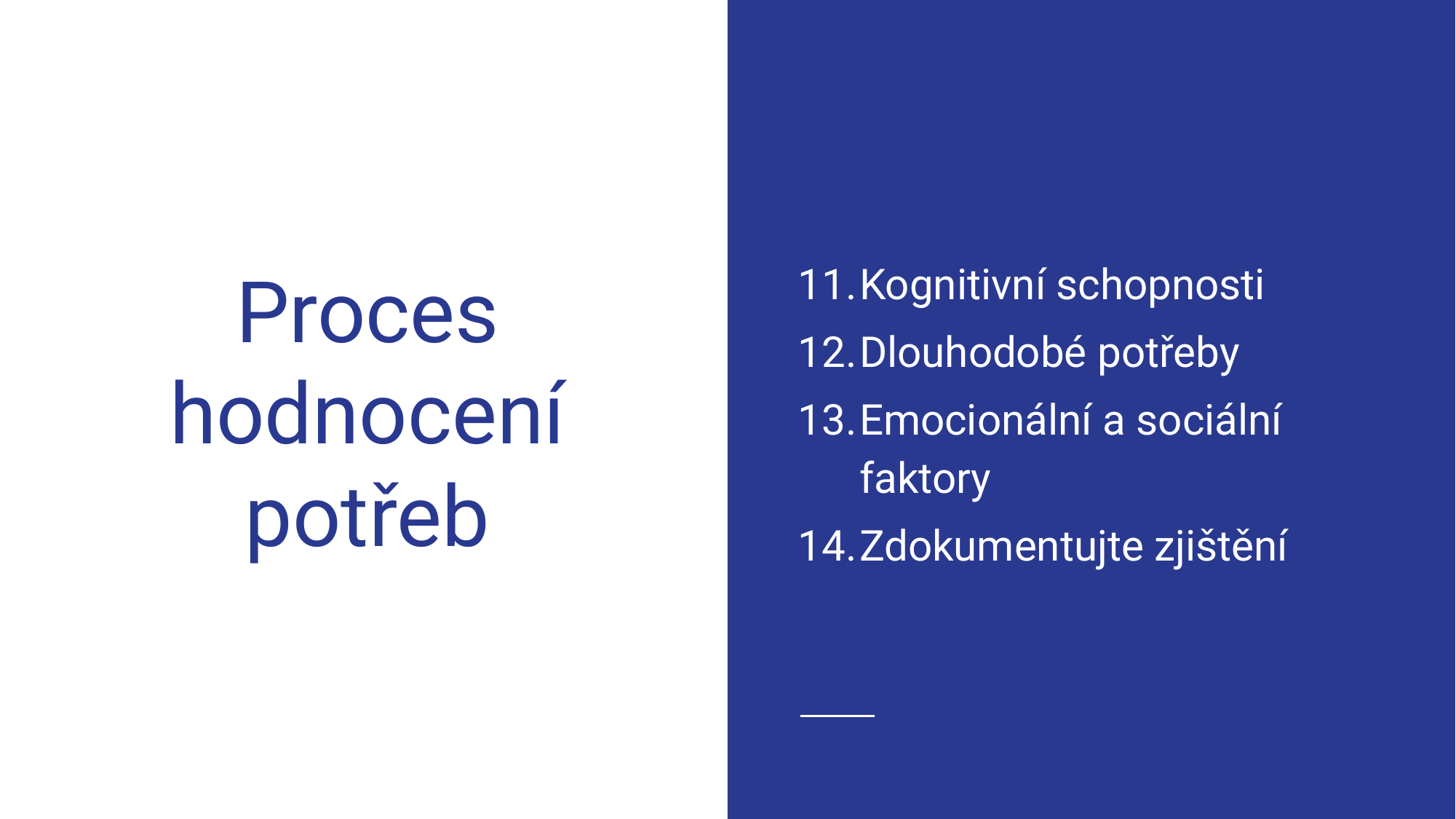

Kognitivní schopnosti
Dlouhodobé potřeby
Emocionální a sociální faktory
Zdokumentujte zjištění
# Proces hodnocení potřeb